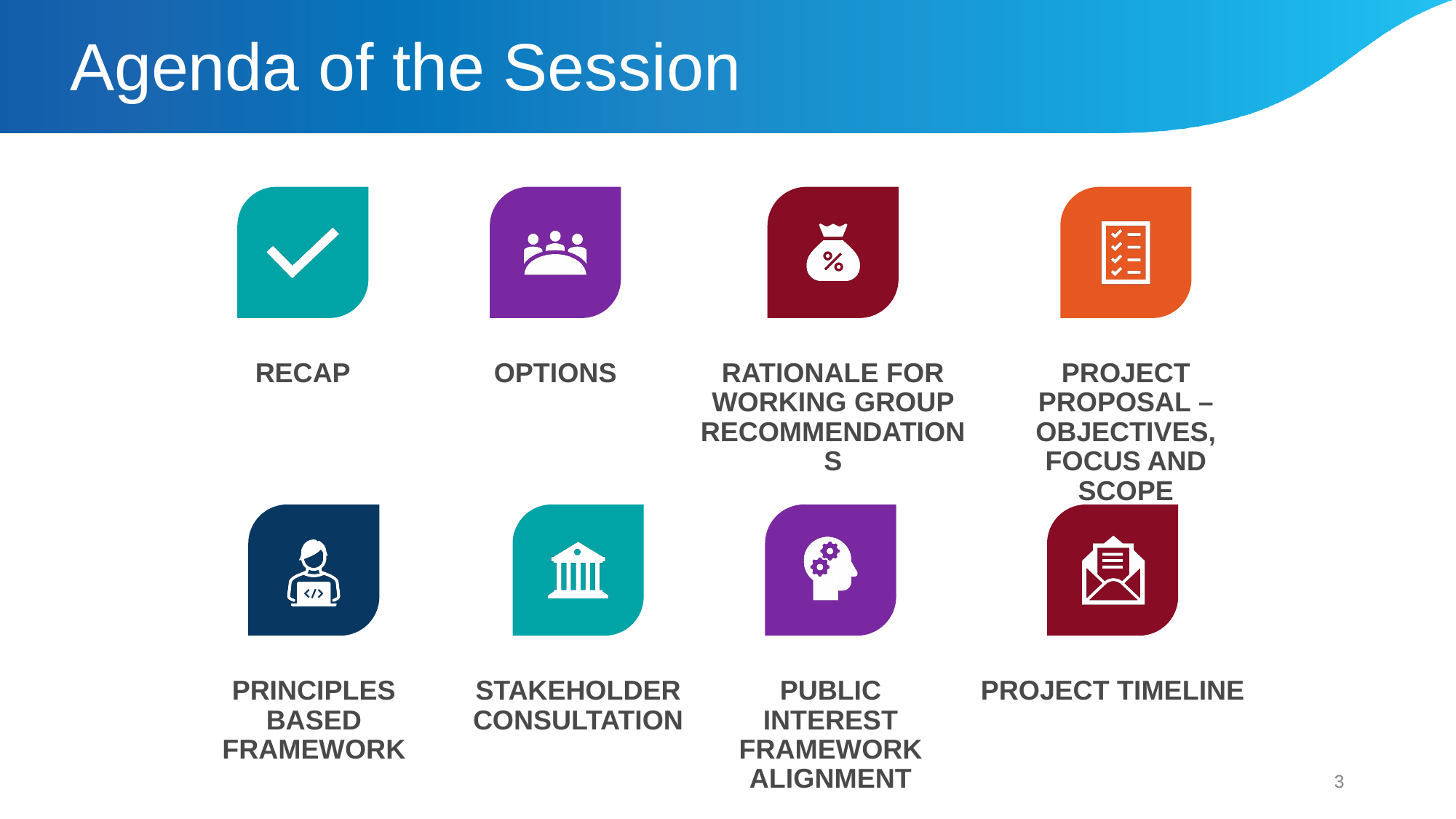

# Agenda of the Session
Recap
Options
Rationale for Working Group Recommendations
Project Proposal – objectives, Focus and SCOPE
Principles based framework
Stakeholder consultation
Public interest framework Alignment
Project timeline
3